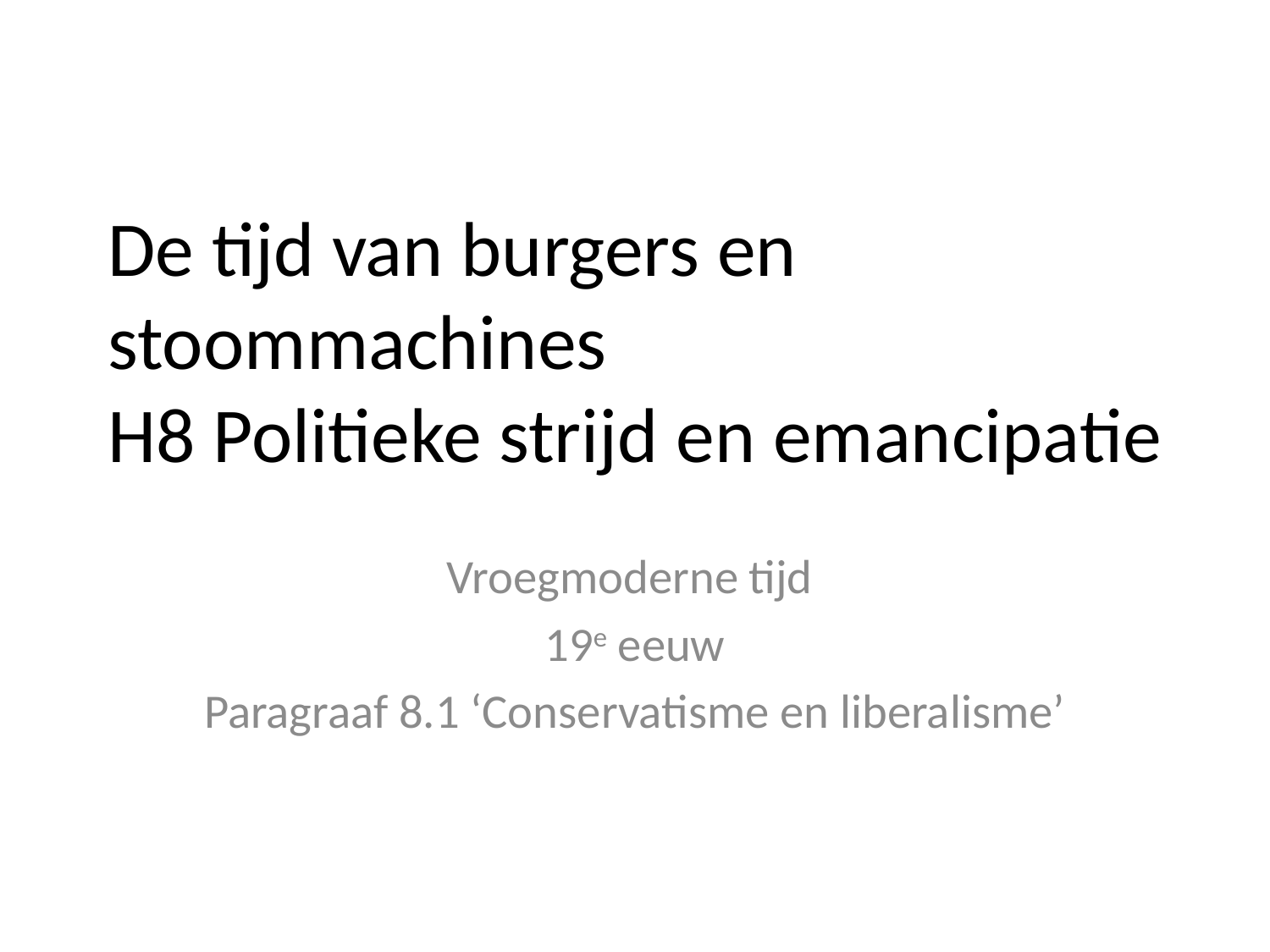

# De tijd van burgers en stoommachines H8 Politieke strijd en emancipatie
Vroegmoderne tijd
19e eeuw
Paragraaf 8.1 ‘Conservatisme en liberalisme’